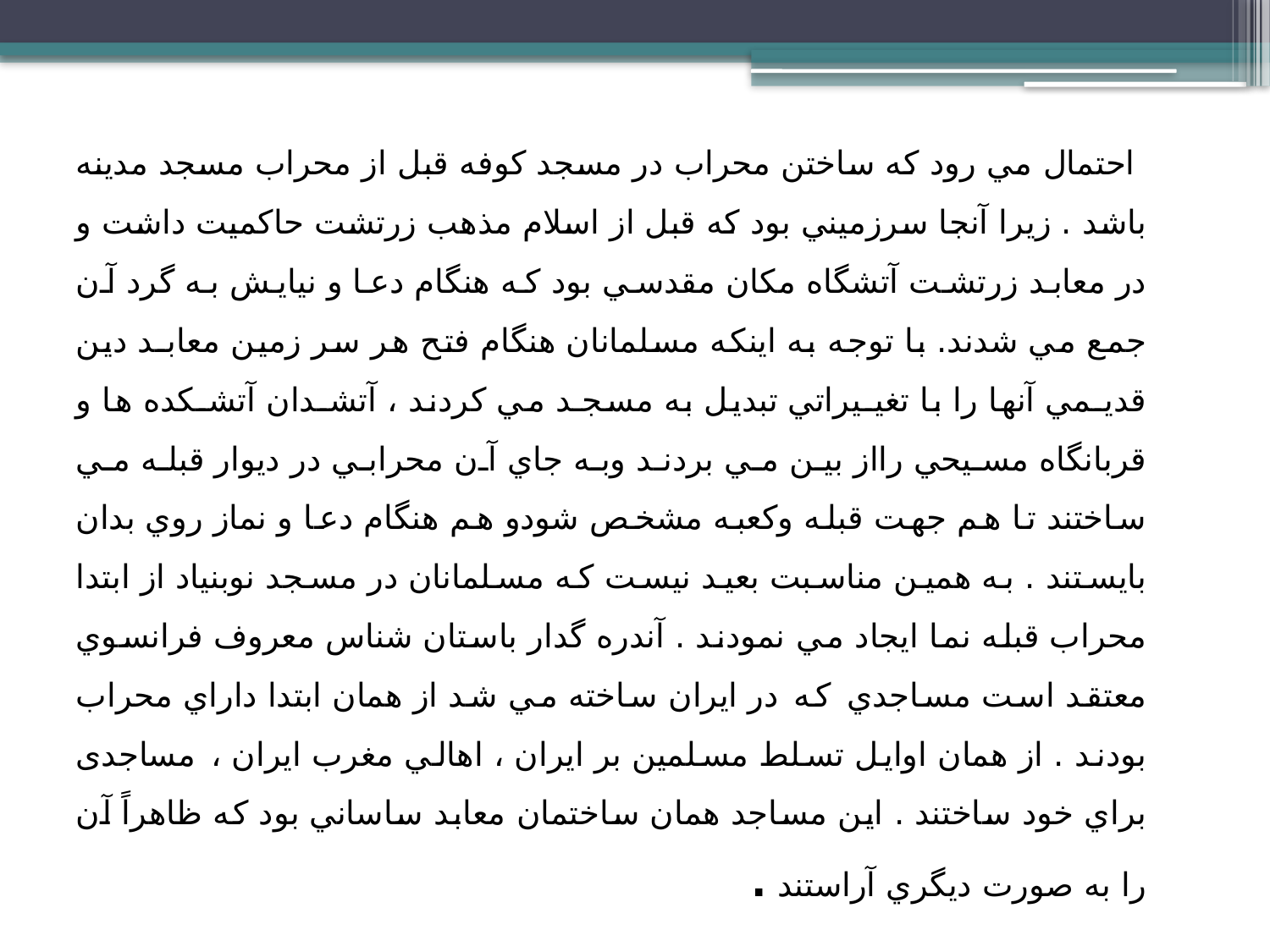

احتمال مي رود كه ساختن محراب در مسجد كوفه قبل از محراب مسجد مدينه باشد . زيرا آنجا سرزميني بود كه قبل از اسلام مذهب زرتشت حاكميت داشت و در معابد زرتشت آتشگاه مكان مقدسي بود كه هنگام دعا و نيايش به گرد آن جمع مي شدند. با توجه به اينكه مسلمانان هنگام فتح هر سر زمين معابـد دين قديـمي آنها را با تغيـيراتي تبديل به مسجـد مي كردند ، آتشـدان آتشـكده ها و قربانگاه مسيحي رااز بين مي بردند وبه جاي آن محرابي در ديوار قبله مي ساختند تا هم جهت قبله وكعبه مشخص شودو هم هنگام دعا و نماز روي بدان بايستند . به همين مناسبت بعيد نيست كه مسلمانان در مسجد نوبنياد از ابتدا محراب قبله نما ايجاد مي نمودند . آندره گدار باستان شناس معروف فرانسوي معتقد است مساجدي که در ايران ساخته مي شد از همان ابتدا داراي محراب بودند . از همان اوايل تسلط مسلمين بر ايران ، اهالي مغرب ايران ، مساجدی براي خود ساختند . اين مساجد همان ساختمان معابد ساساني بود كه ظاهراً آن را به صورت ديگري آراستند .